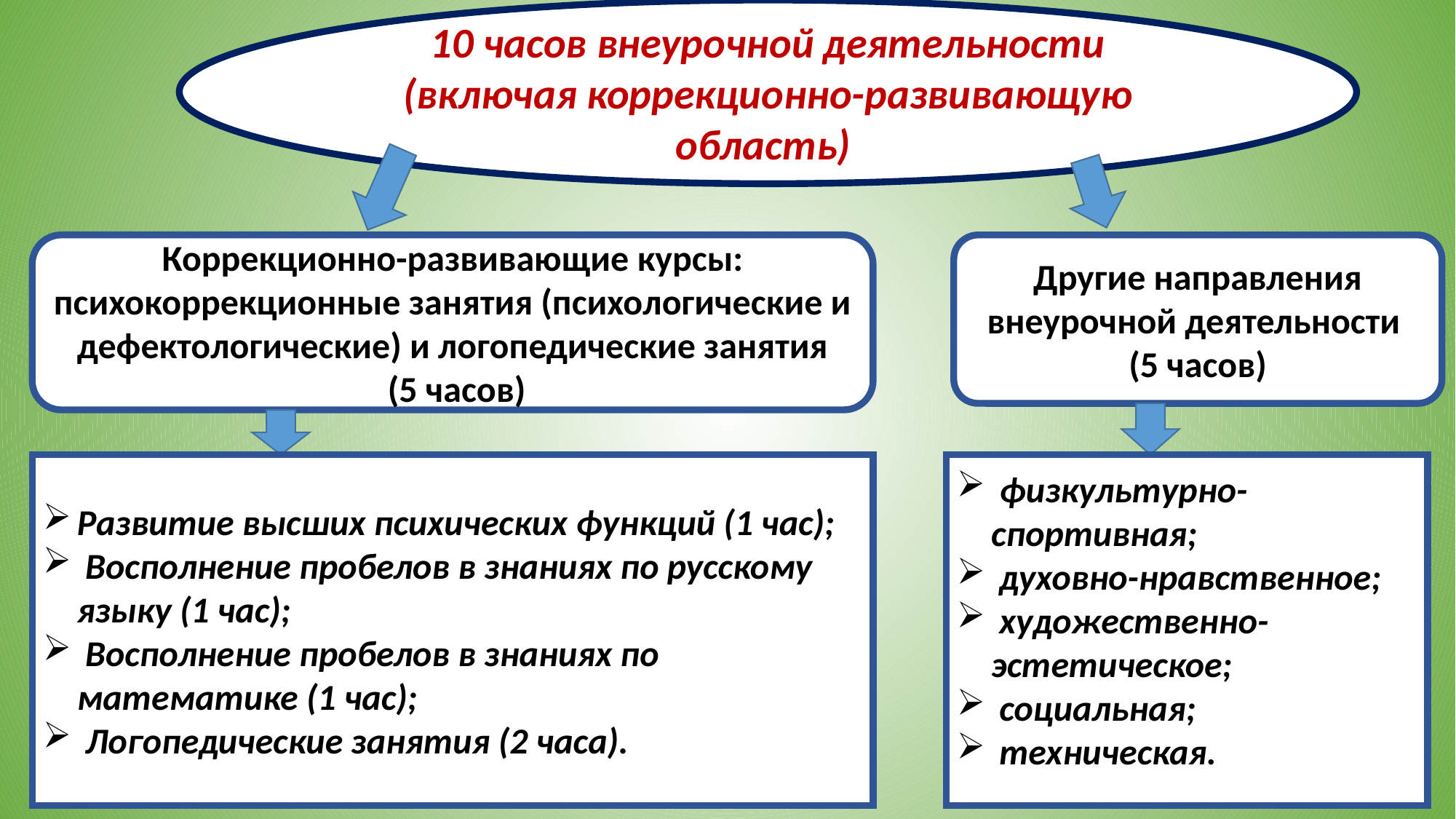

10 часов внеурочной деятельности (включая коррекционно-развивающую область)

Коррекционно-развивающие курсы:
психокоррекционные занятия (психологические и дефектологические) и логопедические занятия
 (5 часов)
Другие направления внеурочной деятельности
(5 часов)

Развитие высших психических функций (1 час);
 Восполнение пробелов в знаниях по русскому языку (1 час);
 Восполнение пробелов в знаниях по математике (1 час);
 Логопедические занятия (2 часа).

 физкультурно-спортивная;
 духовно-нравственное;
 художественно-эстетическое;
 социальная;
 техническая.